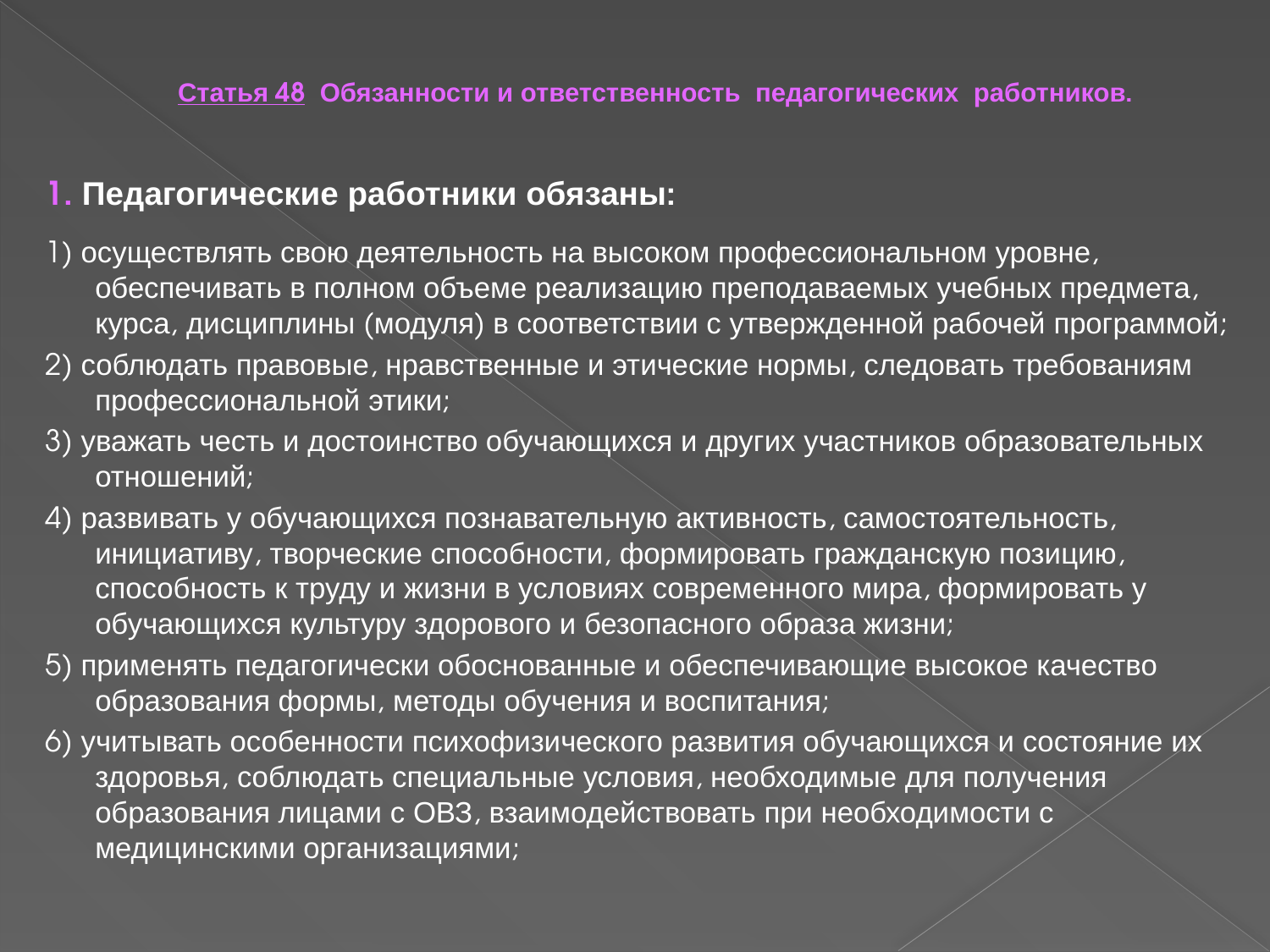

# Статья 48  Обязанности и ответственность  педагогических  работников.
1. Педагогические работники обязаны:

1) осуществлять свою деятельность на высоком профессиональном уровне, обеспечивать в полном объеме реализацию преподаваемых учебных предмета, курса, дисциплины (модуля) в соответствии с утвержденной рабочей программой;
2) соблюдать правовые, нравственные и этические нормы, следовать требованиям профессиональной этики;
3) уважать честь и достоинство обучающихся и других участников образовательных отношений;
4) развивать у обучающихся познавательную активность, самостоятельность, инициативу, творческие способности, формировать гражданскую позицию, способность к труду и жизни в условиях современного мира, формировать у обучающихся культуру здорового и безопасного образа жизни;
5) применять педагогически обоснованные и обеспечивающие высокое качество образования формы, методы обучения и воспитания;
6) учитывать особенности психофизического развития обучающихся и состояние их здоровья, соблюдать специальные условия, необходимые для получения образования лицами с ОВЗ, взаимодействовать при необходимости с медицинскими организациями;